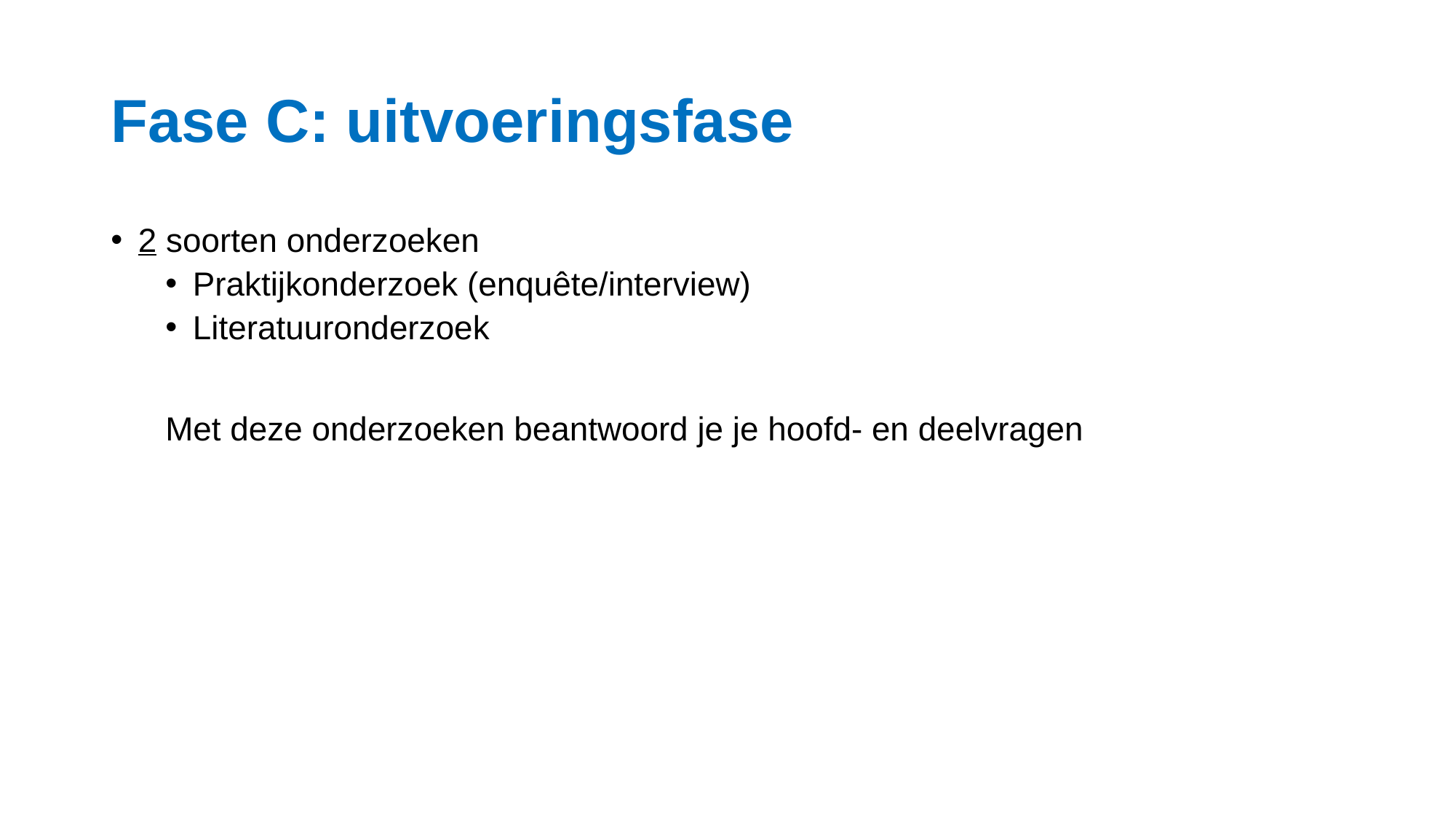

# Fase C: uitvoeringsfase
2 soorten onderzoeken
Praktijkonderzoek (enquête/interview)
Literatuuronderzoek

Met deze onderzoeken beantwoord je je hoofd- en deelvragen